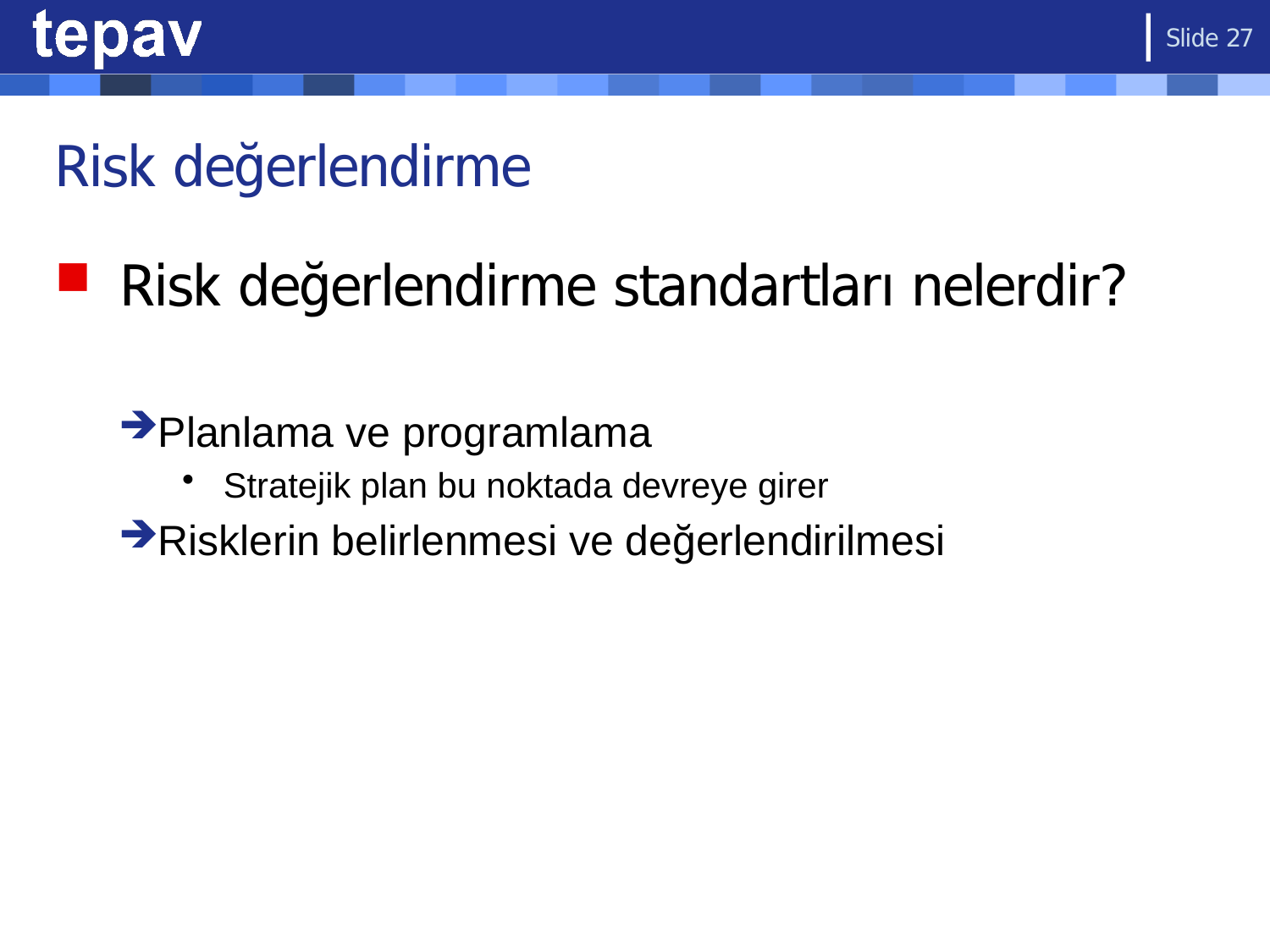

Slide 27
# Risk değerlendirme
 Risk değerlendirme standartları nelerdir?

Planlama ve programlama
 Stratejik plan bu noktada devreye girer
Risklerin belirlenmesi ve değerlendirilmesi